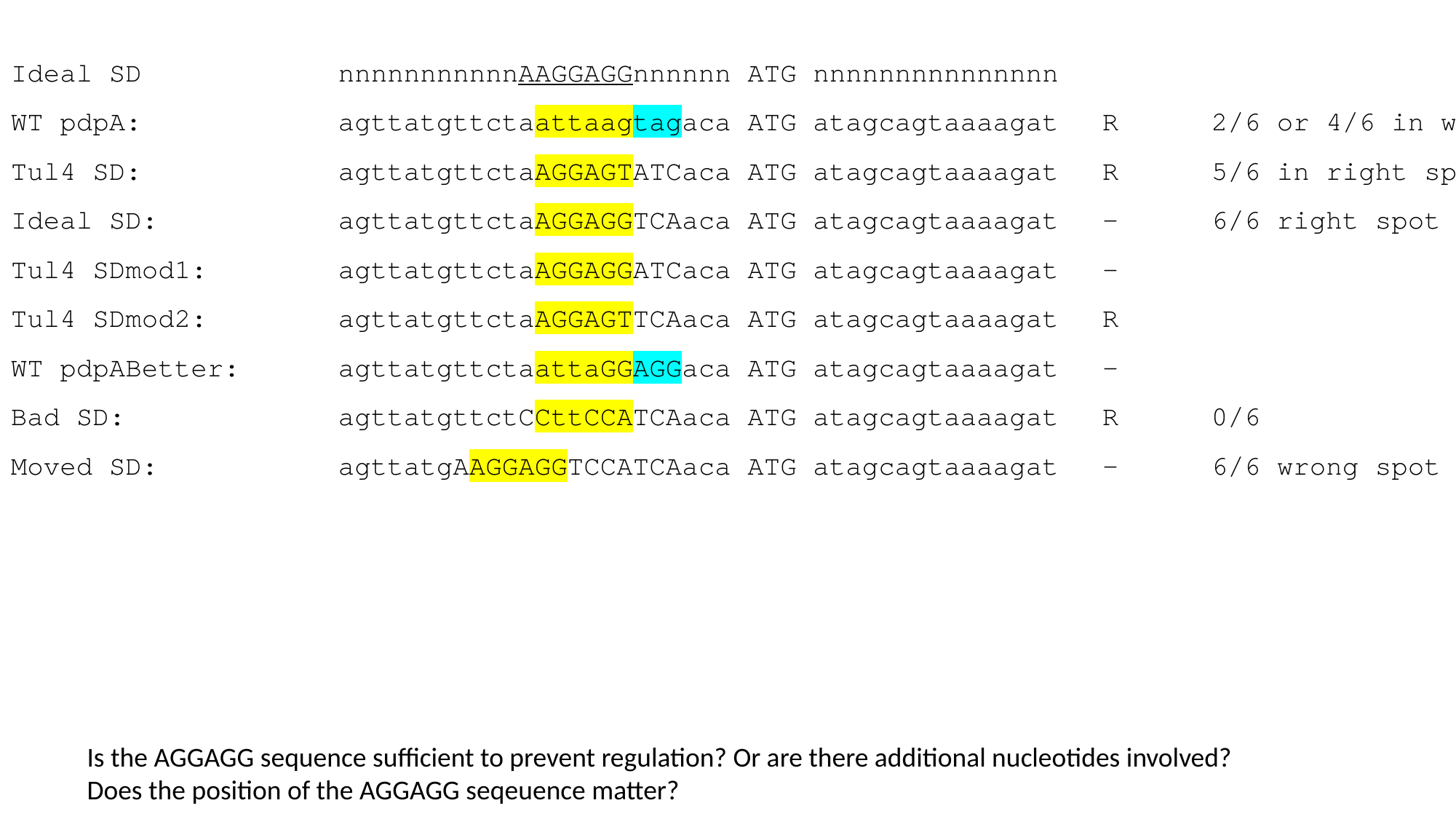

Ideal SD		nnnnnnnnnnnAAGGAGGnnnnnn ATG nnnnnnnnnnnnnnn
WT pdpA:		agttatgttctaattaagtagaca ATG atagcagtaaaagat	R	2/6 or 4/6 in wrong spot
Tul4 SD:	  	agttatgttctaAGGAGTATCaca ATG atagcagtaaaagat	R	5/6 in right spot
Ideal SD:		agttatgttctaAGGAGGTCAaca ATG atagcagtaaaagat	-	6/6 right spot
Tul4 SDmod1:	  	agttatgttctaAGGAGGATCaca ATG atagcagtaaaagat	-
Tul4 SDmod2:	  	agttatgttctaAGGAGTTCAaca ATG atagcagtaaaagat	R
WT pdpABetter:	agttatgttctaattaGGAGGaca ATG atagcagtaaaagat	-
Bad SD:		agttatgttctCCttCCATCAaca ATG atagcagtaaaagat	R	0/6
Moved SD:		agttatgAAGGAGGTCCATCAaca ATG atagcagtaaaagat	-	6/6 wrong spot
Is the AGGAGG sequence sufficient to prevent regulation? Or are there additional nucleotides involved?
Does the position of the AGGAGG seqeuence matter?